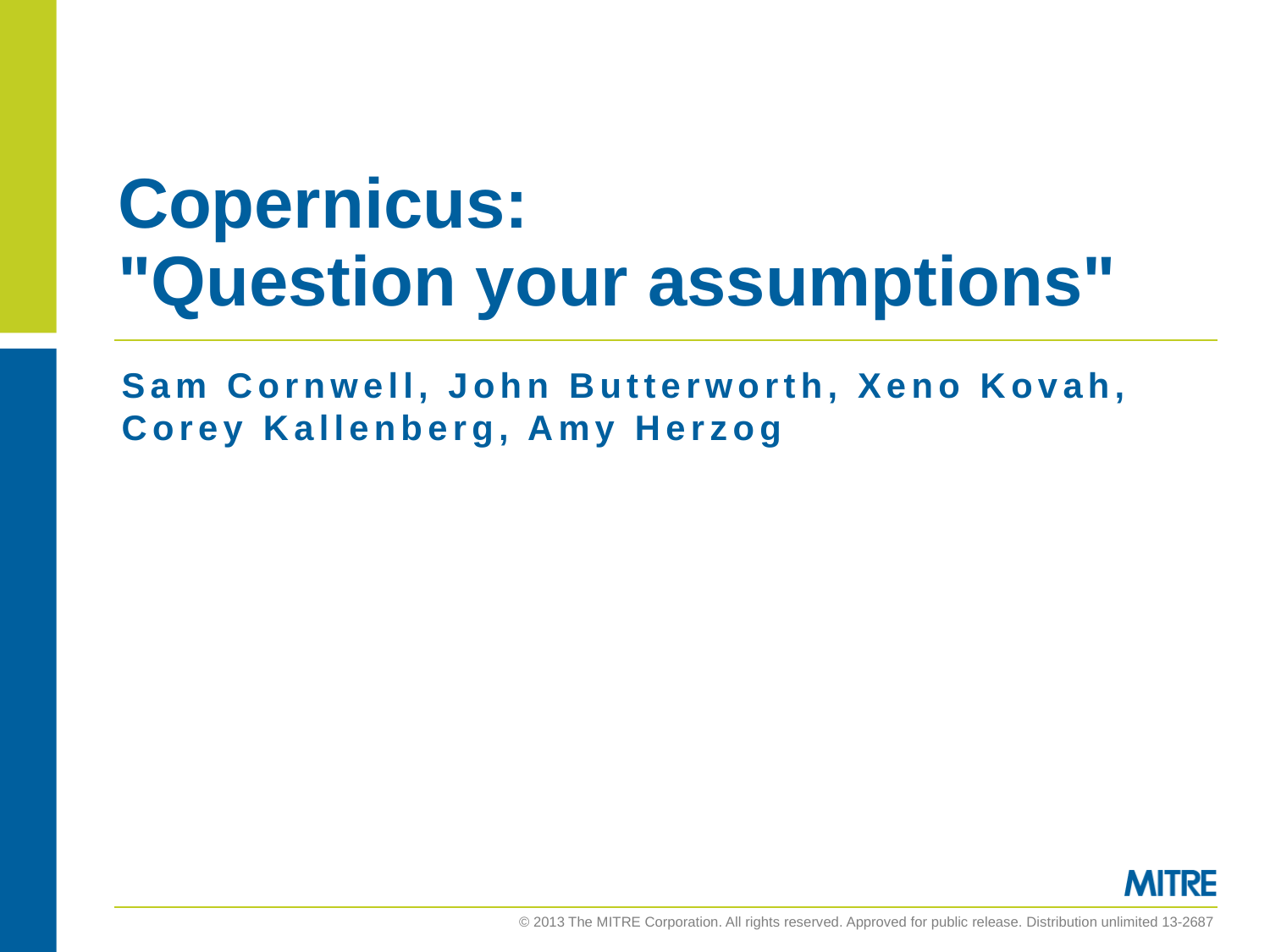

# Copernicus: "Question your assumptions"
Sam Cornwell, John Butterworth, Xeno Kovah, Corey Kallenberg, Amy Herzog